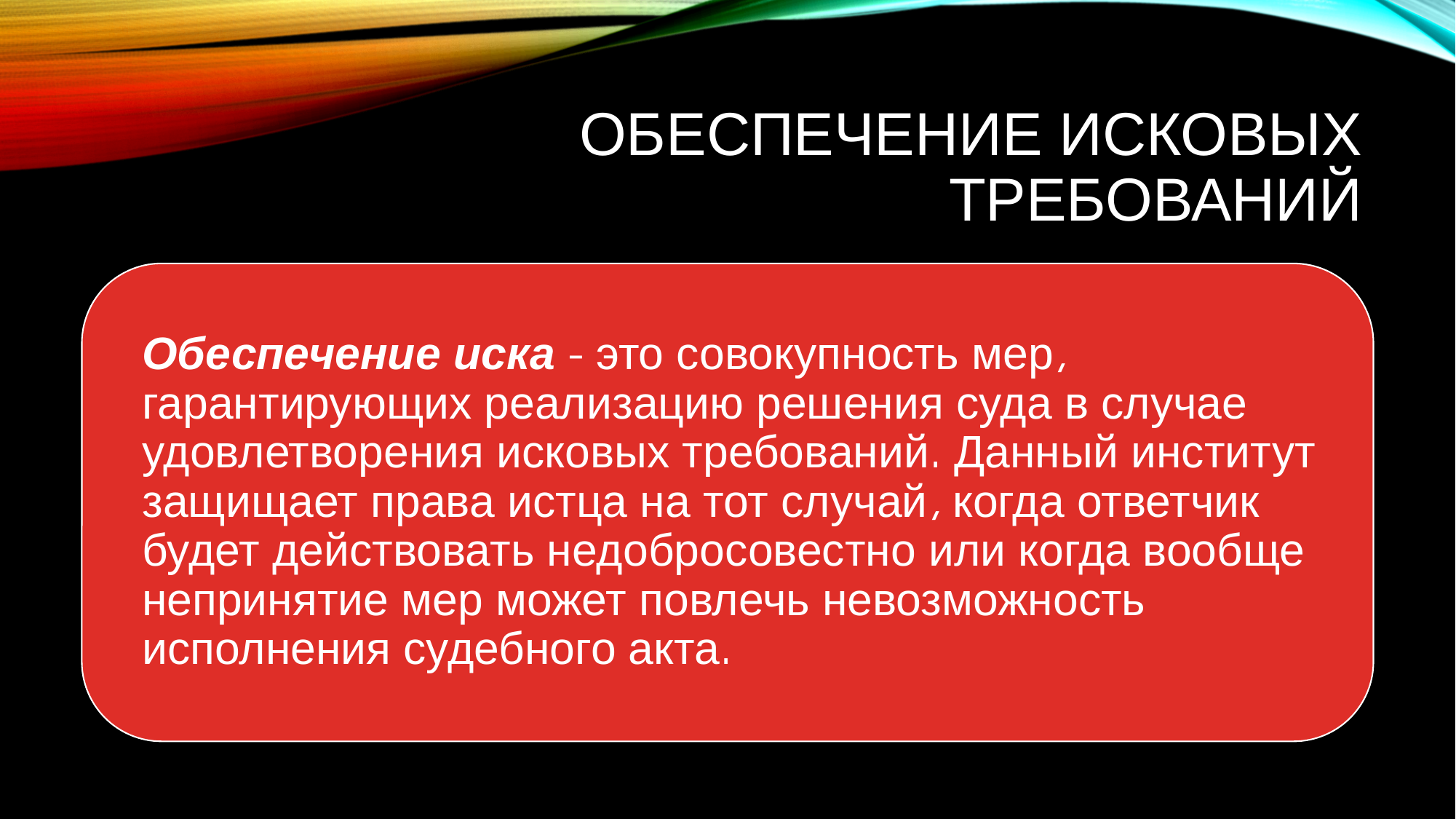

# Обеспечение исковых требований
Обеспечение иска - это совокупность мер, гарантирующих реализацию решения суда в случае удовлетворения исковых требований. Данный институт защищает права истца на тот случай, когда ответчик будет действовать недобросовестно или когда вообще непринятие мер может повлечь невозможность исполнения судебного акта.